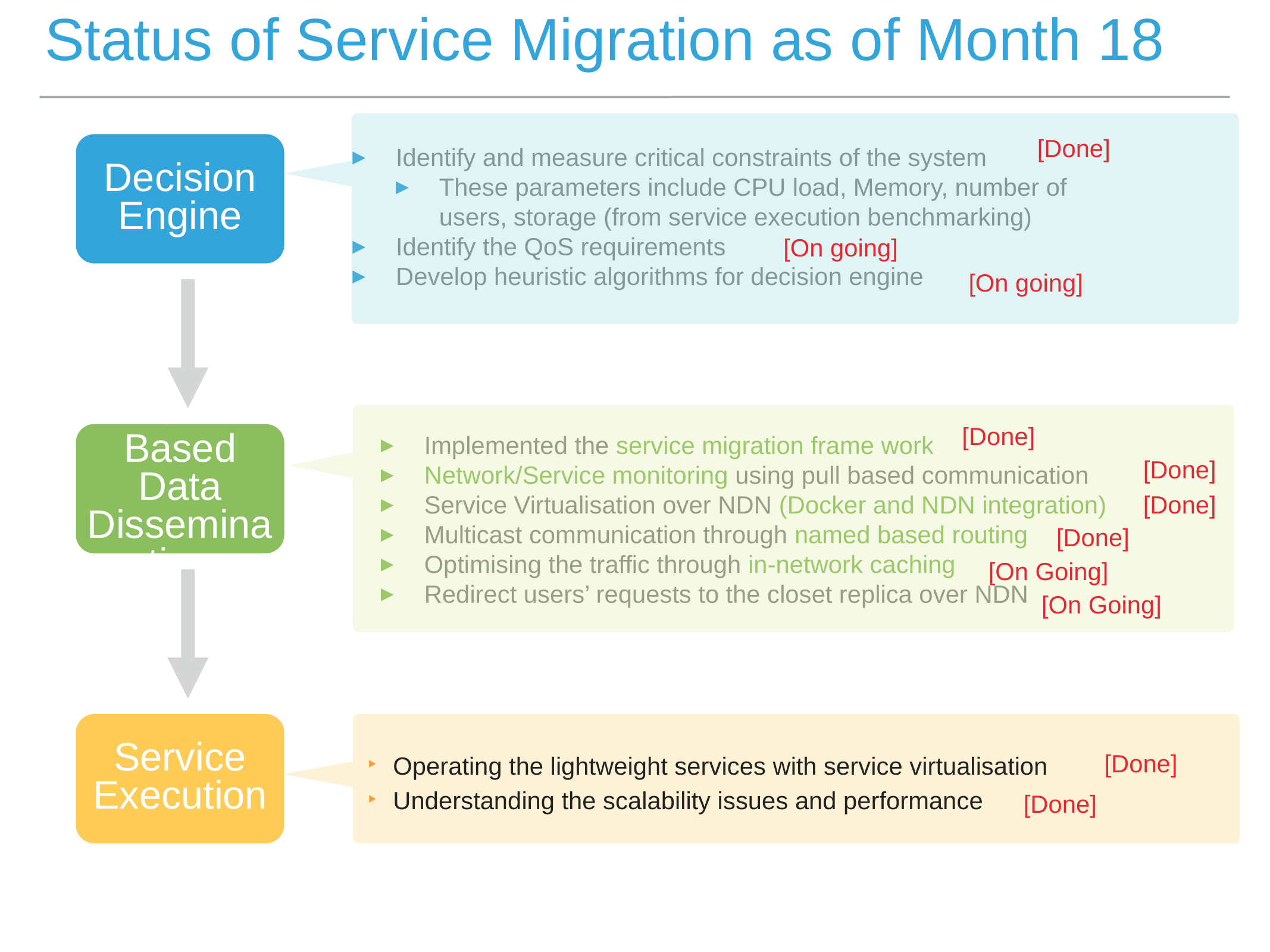

# Status of Service Migration as of Month 18

[Done]
Identify and measure critical constraints of the system
These parameters include CPU load, Memory, number of users, storage (from service execution benchmarking)
Identify the QoS requirements
Develop heuristic algorithms for decision engine
Decision Engine
[On going]
[On going]

Implemented the service migration frame work
Network/Service monitoring using pull based communication
Service Virtualisation over NDN (Docker and NDN integration)
Multicast communication through named based routing
Optimising the traffic through in-network caching
Redirect users’ requests to the closet replica over NDN
[Done]
ICN-Based Data Dissemination
[Done]
[Done]
[Done]
[On Going]

[On Going]
Service Execution

Operating the lightweight services with service virtualisation
Understanding the scalability issues and performance
[Done]
[Done]